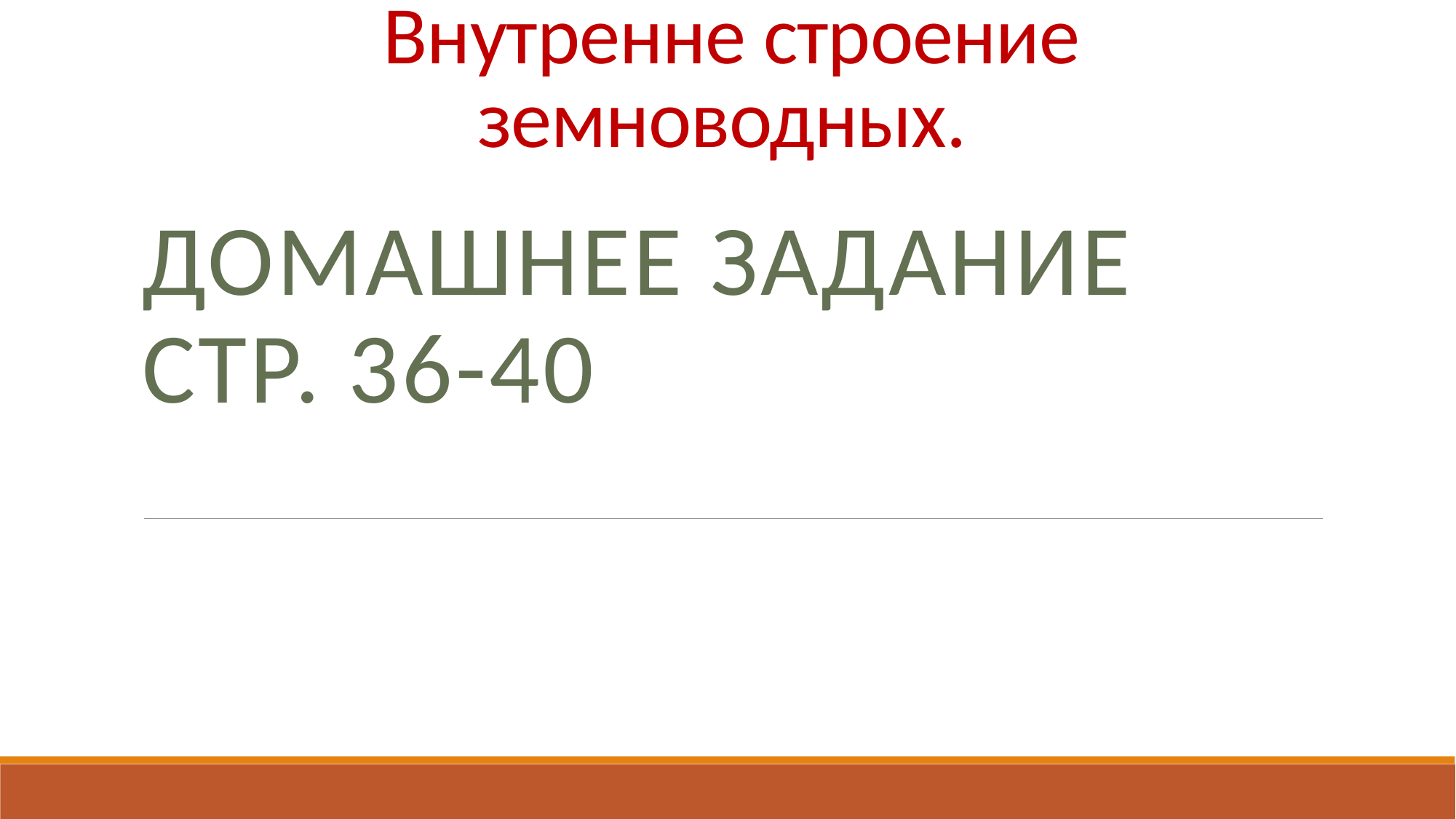

# Внутренне строение земноводных.
Домашнее задание стр. 36-40